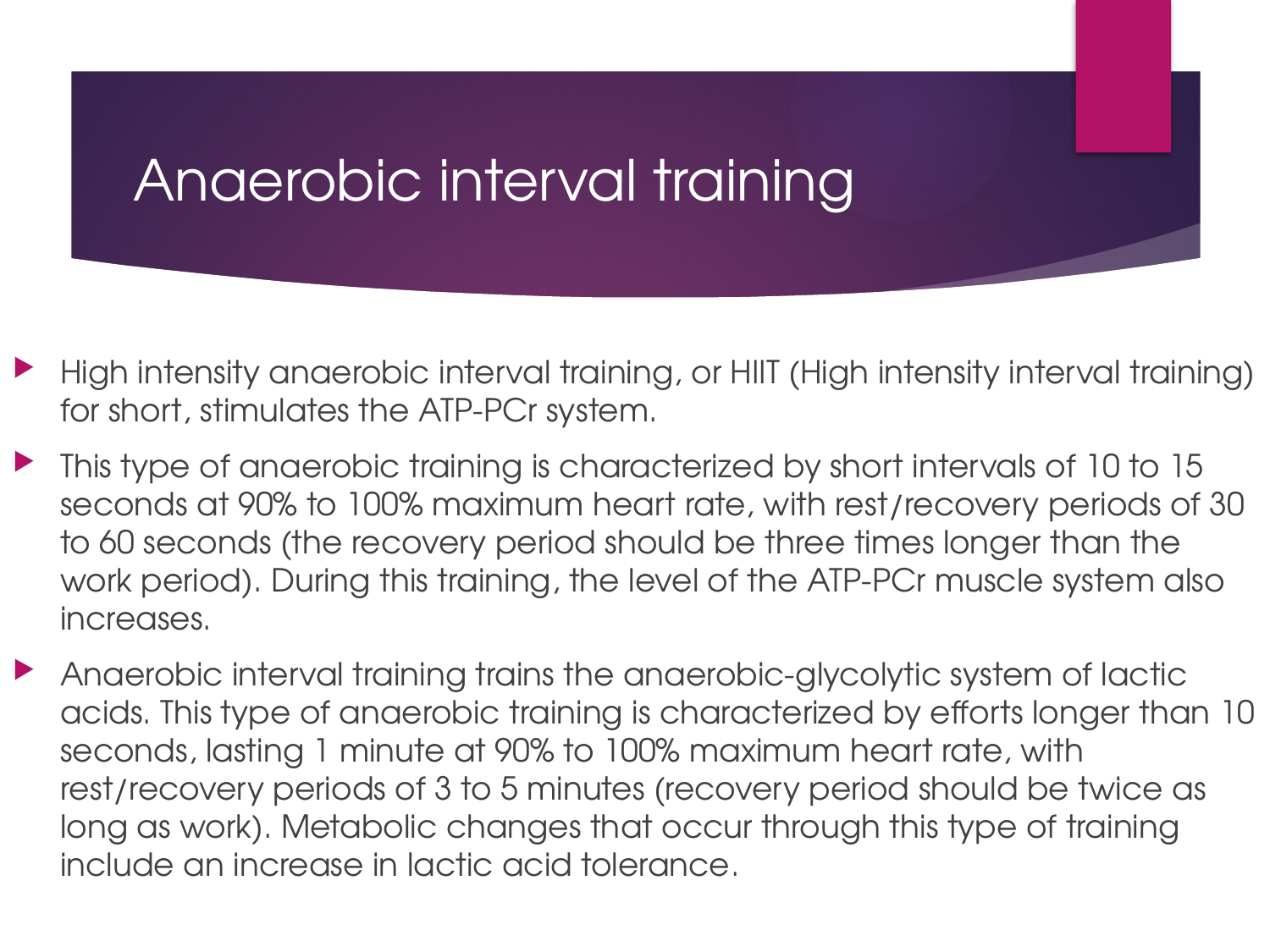

# Anaerobic interval training
High intensity anaerobic interval training, or HIIT (High intensity interval training) for short, stimulates the ATP-PCr system.
This type of anaerobic training is characterized by short intervals of 10 to 15 seconds at 90% to 100% maximum heart rate, with rest/recovery periods of 30 to 60 seconds (the recovery period should be three times longer than the work period). During this training, the level of the ATP-PCr muscle system also increases.
Anaerobic interval training trains the anaerobic-glycolytic system of lactic acids. This type of anaerobic training is characterized by efforts longer than 10 seconds, lasting 1 minute at 90% to 100% maximum heart rate, with rest/recovery periods of 3 to 5 minutes (recovery period should be twice as long as work). Metabolic changes that occur through this type of training include an increase in lactic acid tolerance.